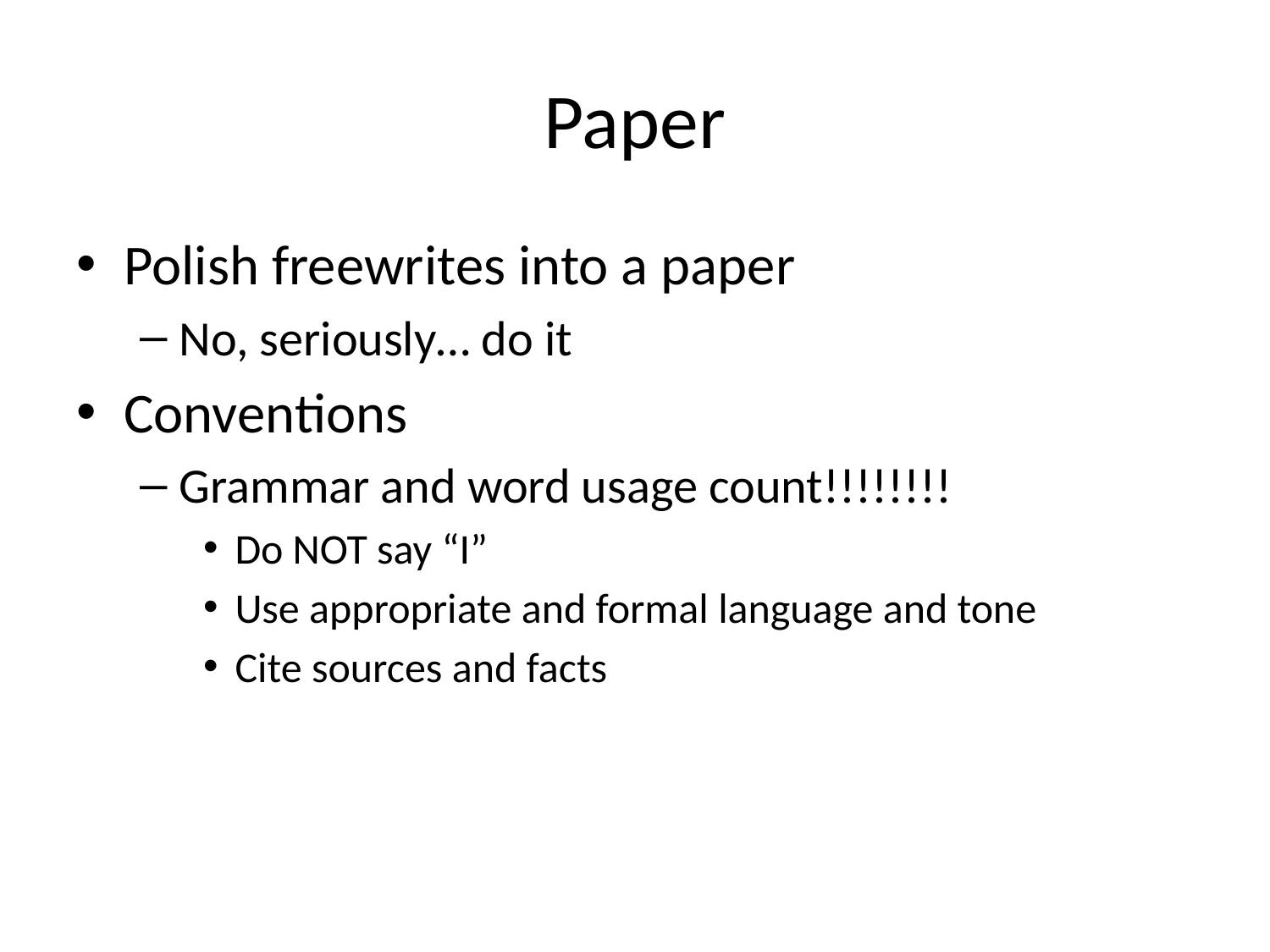

# Paper
Polish freewrites into a paper
No, seriously… do it
Conventions
Grammar and word usage count!!!!!!!!
Do NOT say “I”
Use appropriate and formal language and tone
Cite sources and facts